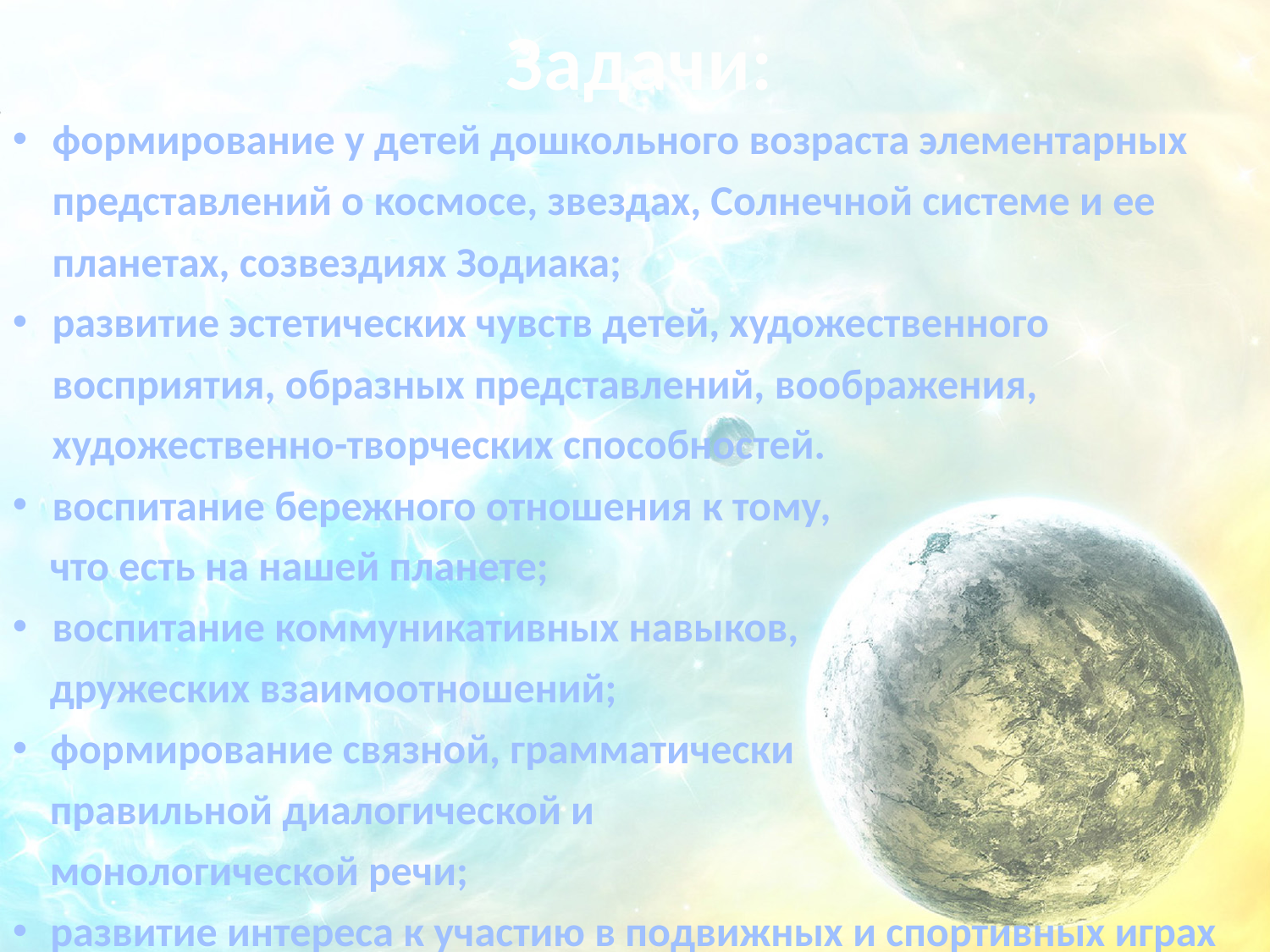

Задачи:
формирование у детей дошкольного возраста элементарных представлений о космосе, звездах, Солнечной системе и ее планетах, созвездиях Зодиака;
развитие эстетических чувств детей, художественного восприятия, образных представлений, воображения, художественно-творческих способностей.
воспитание бережного отношения к тому,
что есть на нашей планете;
воспитание коммуникативных навыков,
дружеских взаимоотношений;
формирование связной, грамматически
правильной диалогической и
монологической речи;
развитие интереса к участию в подвижных и спортивных играх